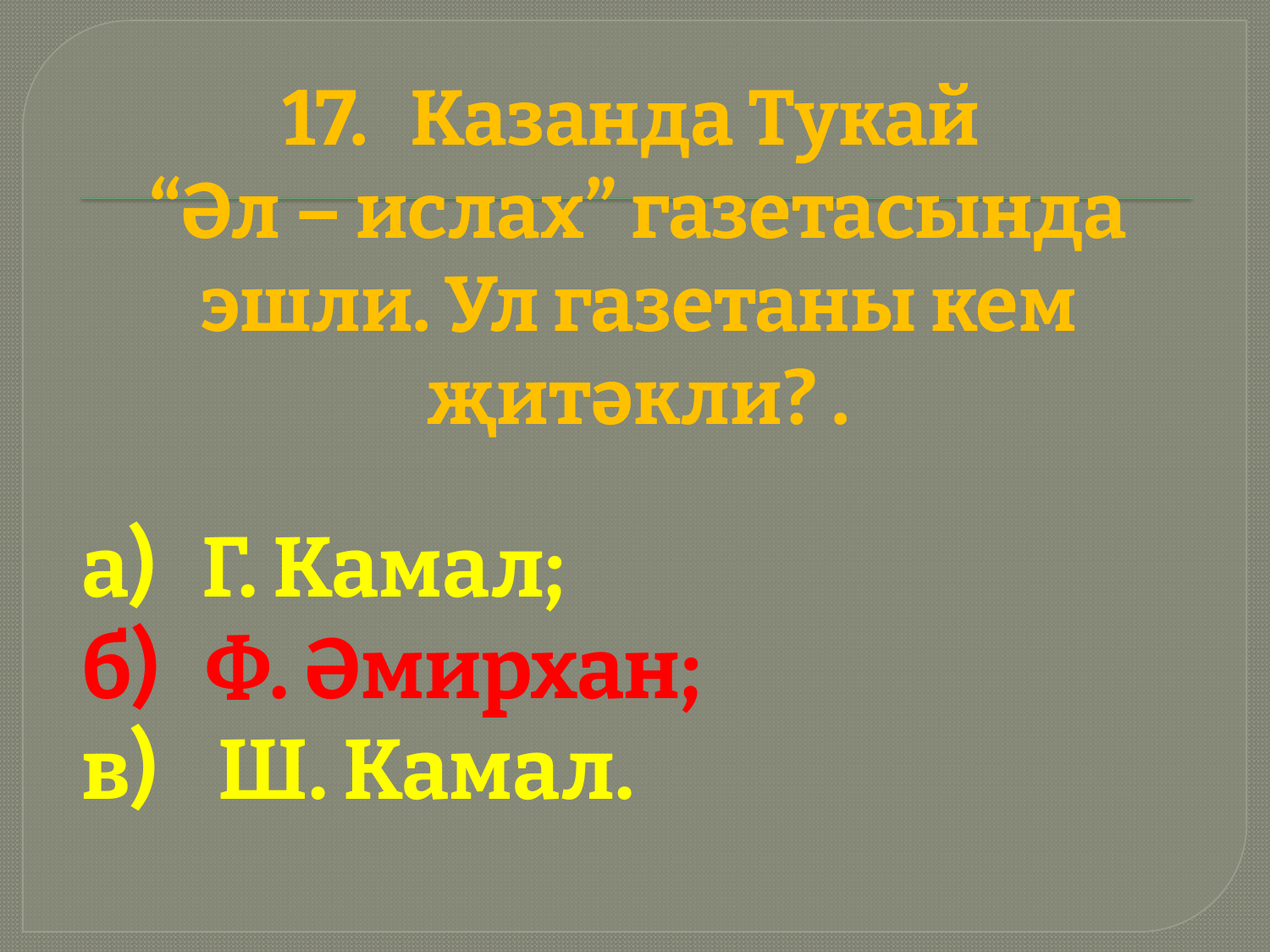

# 17.   Казанда Тукай “Әл – ислах” газетасында эшли. Ул газетаны кем җитәкли? .
а)   Г. Камал;
б)   Ф. Әмирхан;
в)    Ш. Камал.